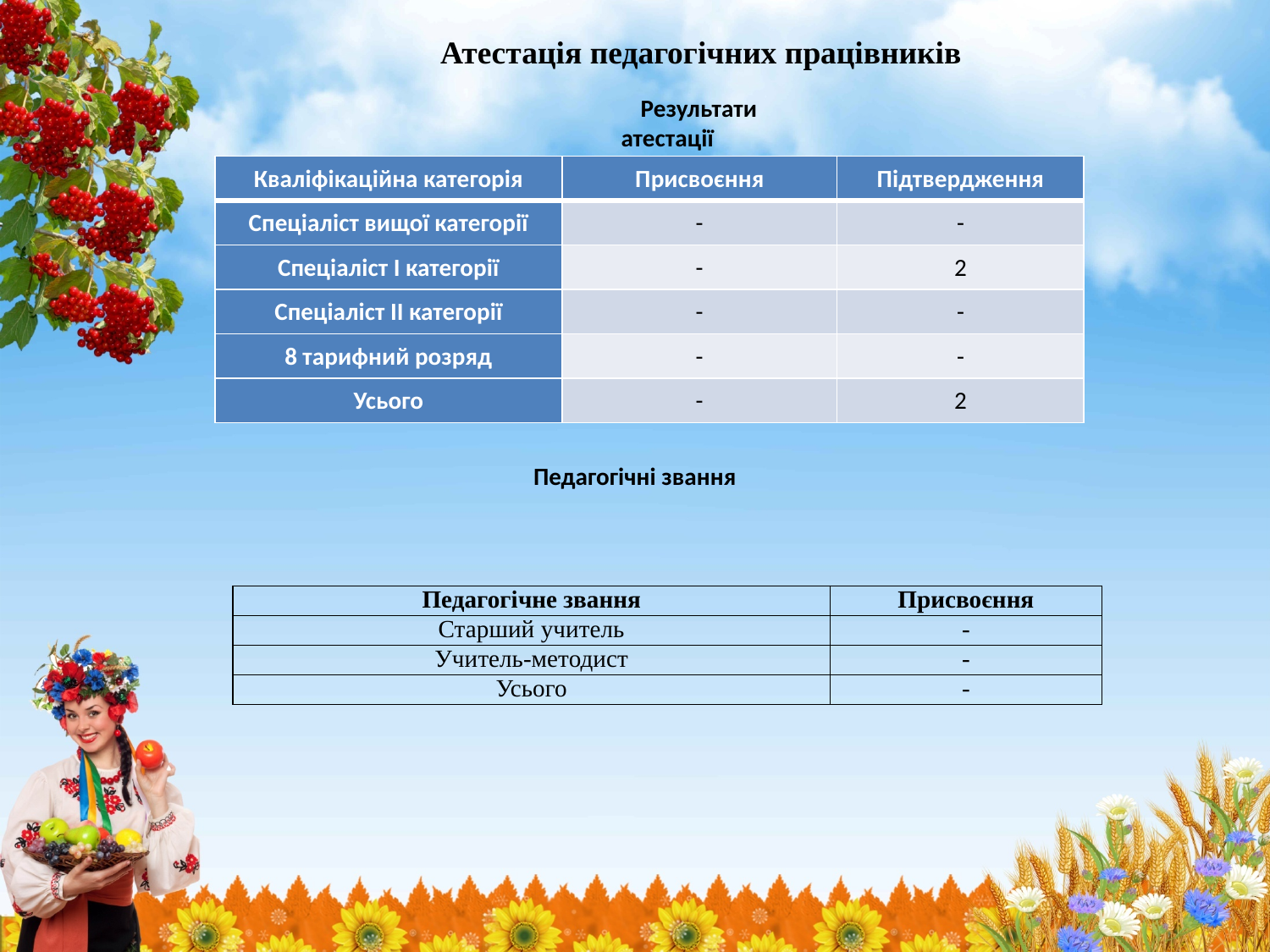

Атестація педагогічних працівників
Результати атестації
| Кваліфікаційна категорія | Присвоєння | Підтвердження |
| --- | --- | --- |
| Спеціаліст вищої категорії | - | - |
| Спеціаліст І категорії | - | 2 |
| Спеціаліст ІІ категорії | - | - |
| 8 тарифний розряд | - | - |
| Усього | - | 2 |
Педагогічні звання
| Педагогічне звання | Присвоєння |
| --- | --- |
| Старший учитель | - |
| Учитель-методист | - |
| Усього | - |